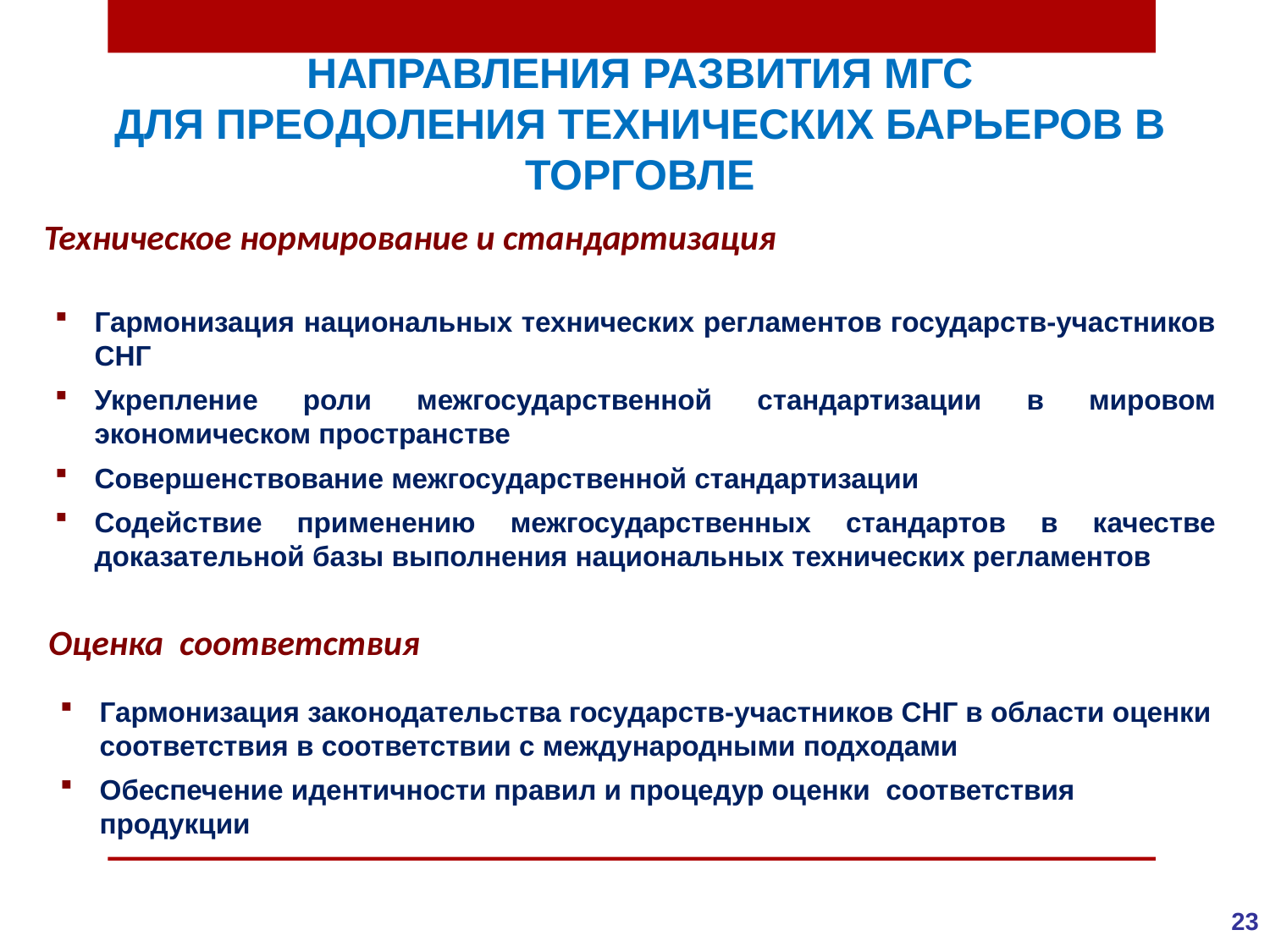

НАПРАВЛЕНИЯ РАЗВИТИЯ МГС
ДЛЯ ПРЕОДОЛЕНИЯ ТЕХНИЧЕСКИХ БАРЬЕРОВ В ТОРГОВЛЕ
Техническое нормирование и стандартизация
Гармонизация национальных технических регламентов государств-участников СНГ
Укрепление роли межгосударственной стандартизации в мировом экономическом пространстве
Совершенствование межгосударственной стандартизации
Содействие применению межгосударственных стандартов в качестве доказательной базы выполнения национальных технических регламентов
Оценка  соответствия
Гармонизация законодательства государств-участников СНГ в области оценки соответствия в соответствии с международными подходами
Обеспечение идентичности правил и процедур оценки  соответствия продукции
23